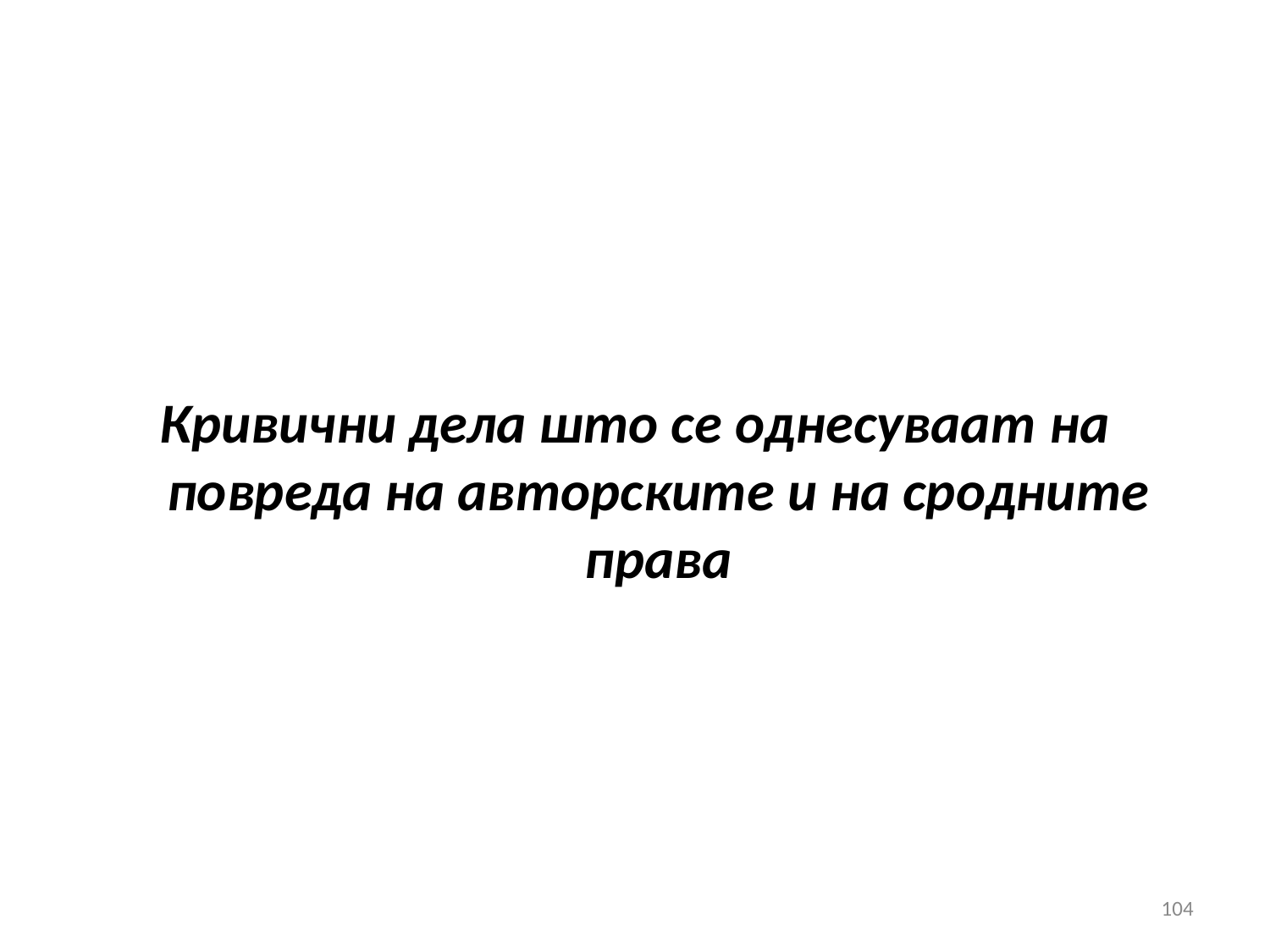

Кривични дела што се однесуваат на повреда на авторските и на сродните права
104